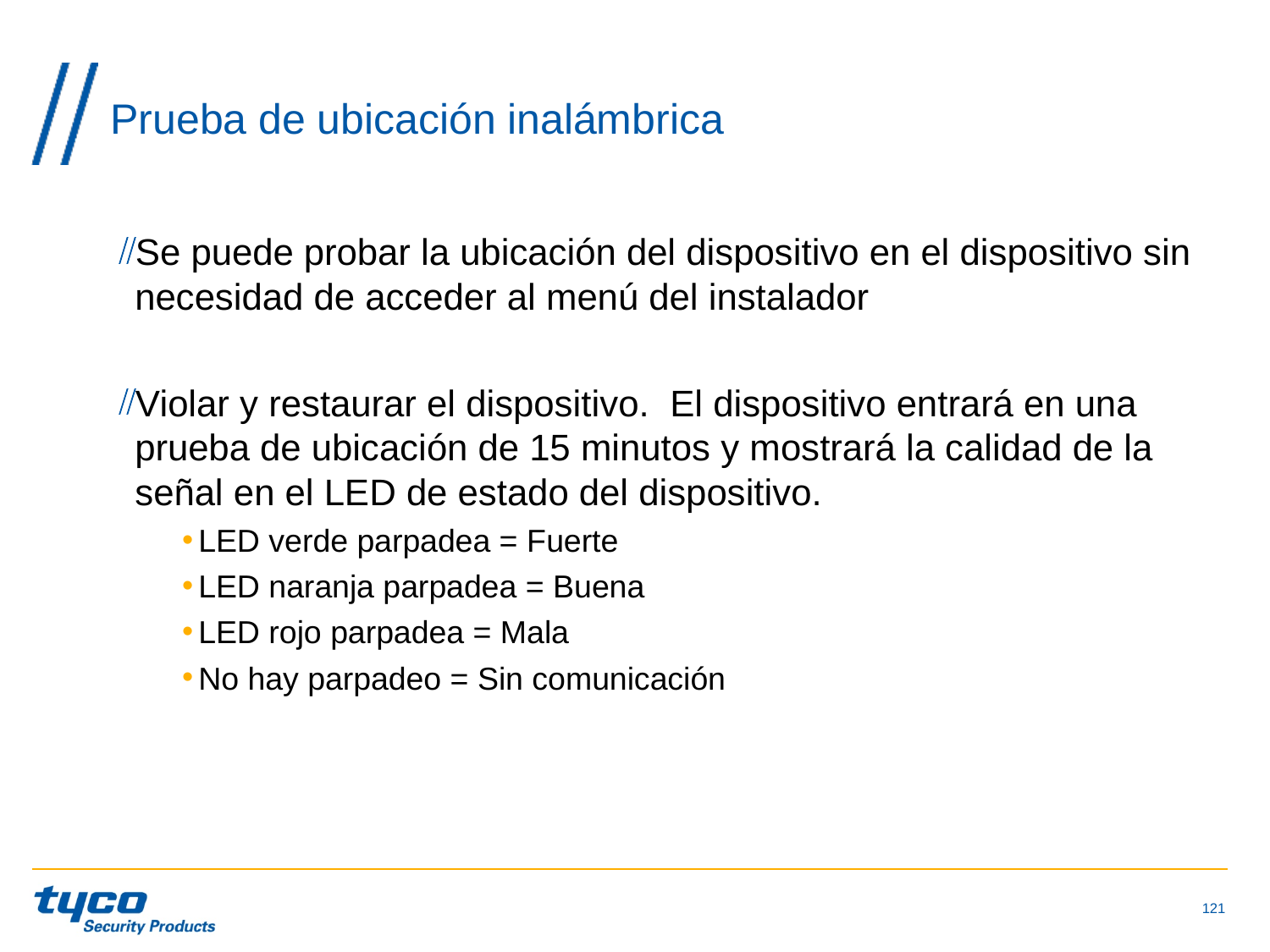

# Prueba de ubicación inalámbrica
Se puede probar la ubicación del dispositivo en el dispositivo sin necesidad de acceder al menú del instalador

Violar y restaurar el dispositivo.  El dispositivo entrará en una prueba de ubicación de 15 minutos y mostrará la calidad de la señal en el LED de estado del dispositivo.
LED verde parpadea = Fuerte
LED naranja parpadea = Buena
LED rojo parpadea = Mala
No hay parpadeo = Sin comunicación
121